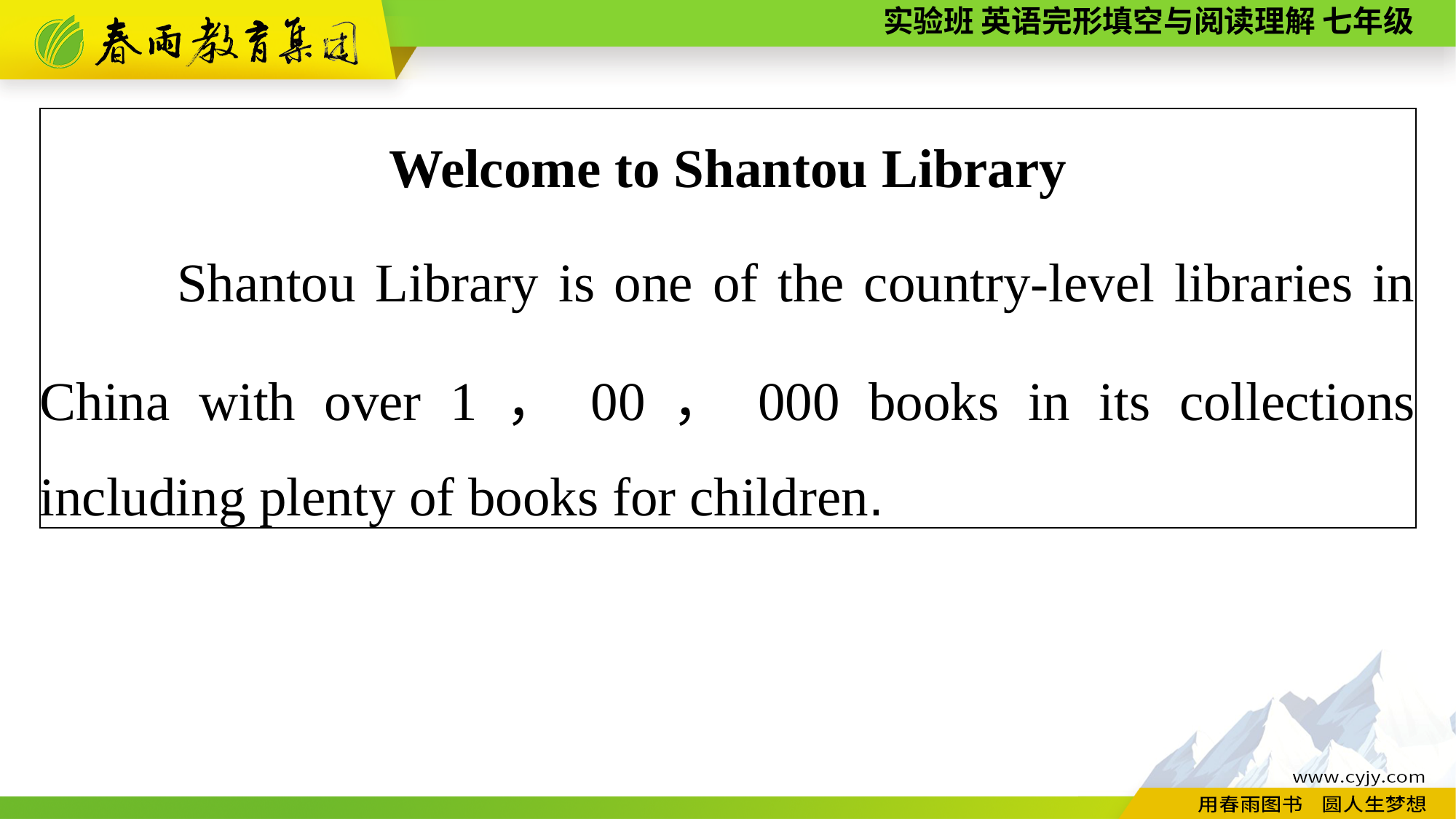

| Welcome to Shantou Library 　　Shantou Library is one of the country-level libraries in China with over 1，00，000 books in its collections including plenty of books for children. |
| --- |